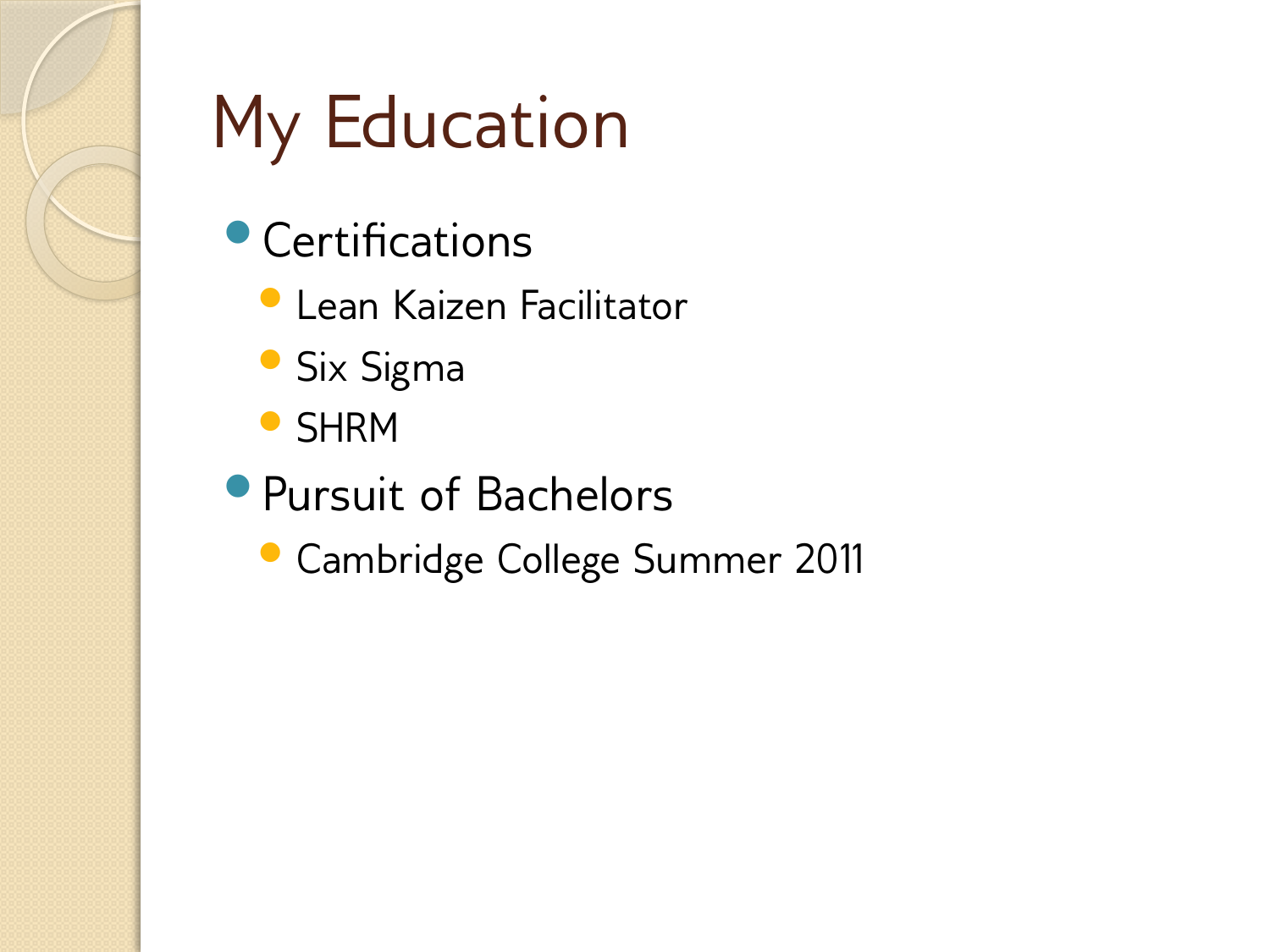

# My Education
Certifications
Lean Kaizen Facilitator
Six Sigma
SHRM
Pursuit of Bachelors
Cambridge College Summer 2011